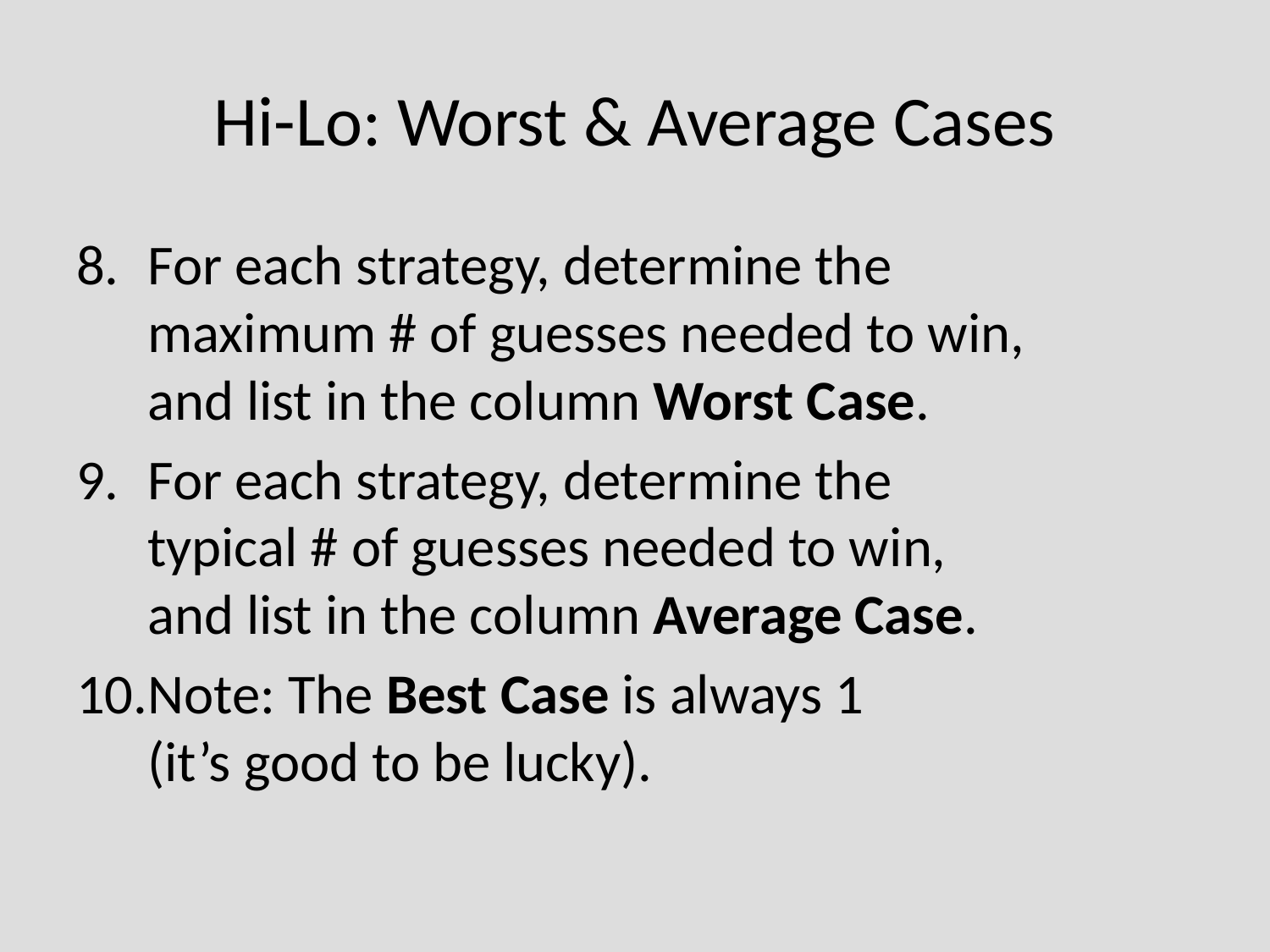

# Hi-Lo: Worst & Average Cases
For each strategy, determine the
maximum # of guesses needed to win,
and list in the column Worst Case.
For each strategy, determine the
typical # of guesses needed to win,
and list in the column Average Case.
Note: The Best Case is always 1
(it’s good to be lucky).